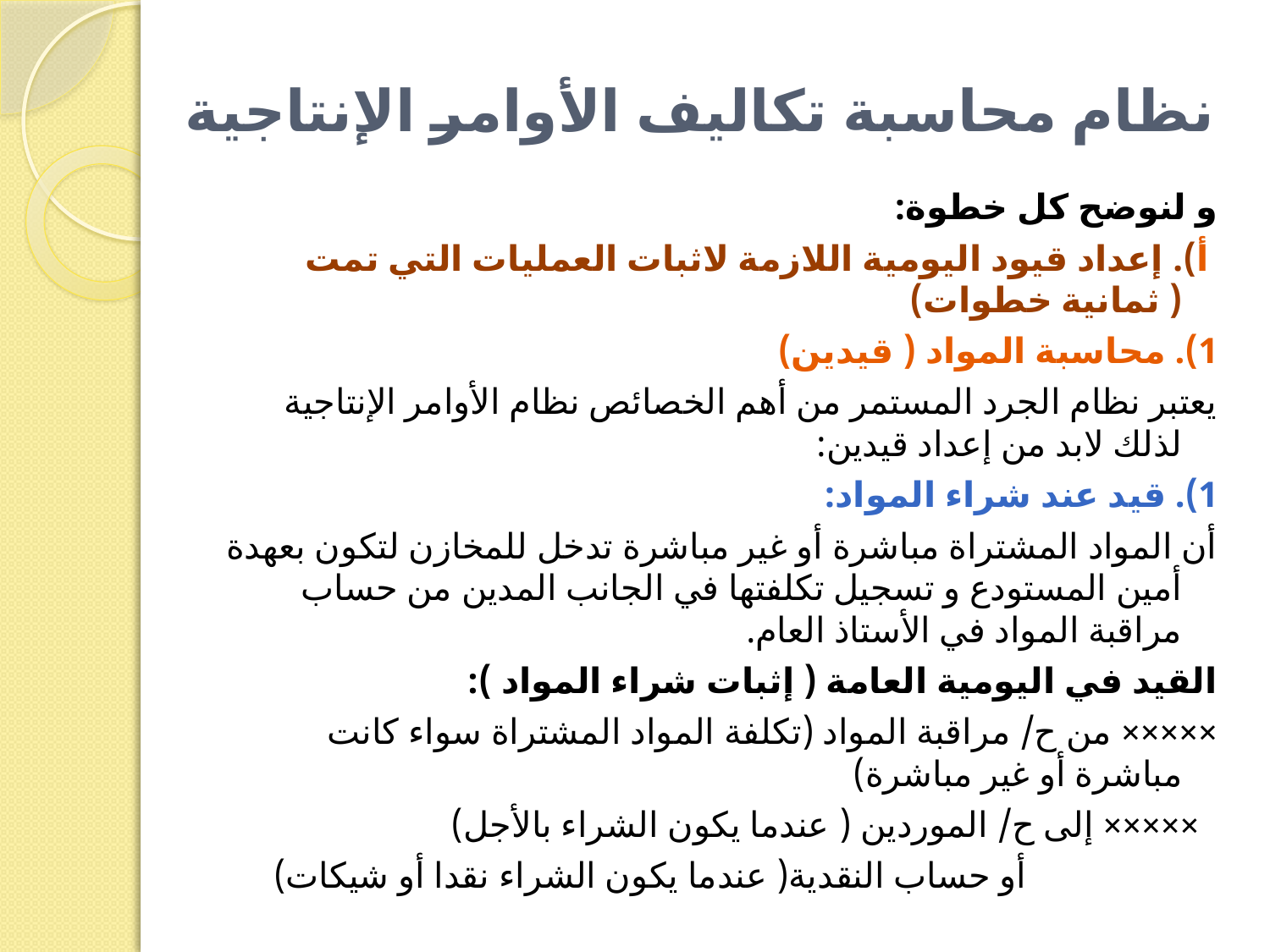

# نظام محاسبة تكاليف الأوامر الإنتاجية
و لنوضح كل خطوة:
 أ). إعداد قيود اليومية اللازمة لاثبات العمليات التي تمت ( ثمانية خطوات)
1). محاسبة المواد ( قيدين)
يعتبر نظام الجرد المستمر من أهم الخصائص نظام الأوامر الإنتاجية لذلك لابد من إعداد قيدين:
1). قيد عند شراء المواد:
أن المواد المشتراة مباشرة أو غير مباشرة تدخل للمخازن لتكون بعهدة أمين المستودع و تسجيل تكلفتها في الجانب المدين من حساب مراقبة المواد في الأستاذ العام.
القيد في اليومية العامة ( إثبات شراء المواد ):
××××× من ح/ مراقبة المواد (تكلفة المواد المشتراة سواء كانت مباشرة أو غير مباشرة)
  ××××× إلى ح/ الموردين ( عندما يكون الشراء بالأجل)
                     أو حساب النقدية( عندما يكون الشراء نقدا أو شيكات)